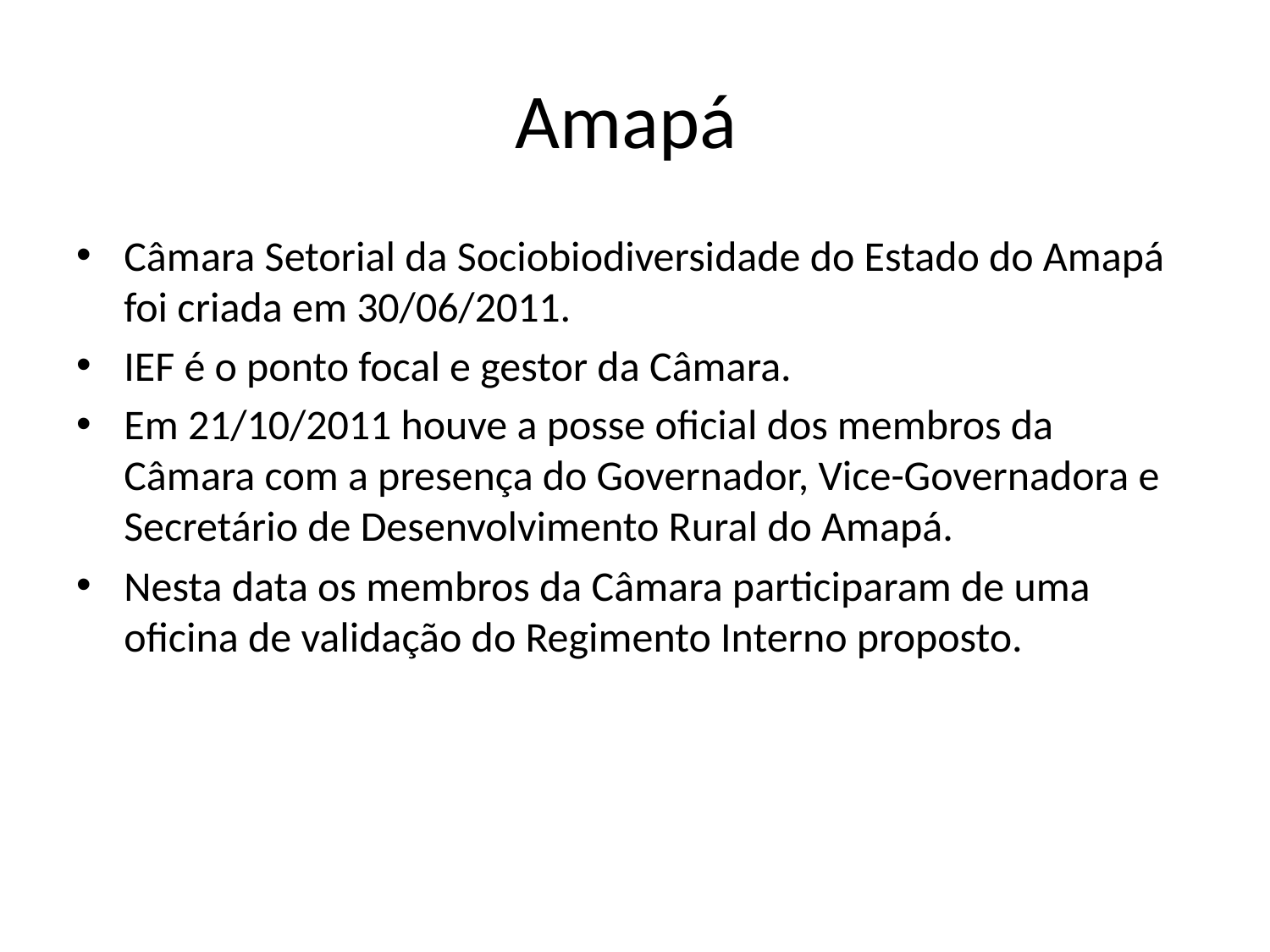

# Amapá
Câmara Setorial da Sociobiodiversidade do Estado do Amapá foi criada em 30/06/2011.
IEF é o ponto focal e gestor da Câmara.
Em 21/10/2011 houve a posse oficial dos membros da Câmara com a presença do Governador, Vice-Governadora e Secretário de Desenvolvimento Rural do Amapá.
Nesta data os membros da Câmara participaram de uma oficina de validação do Regimento Interno proposto.